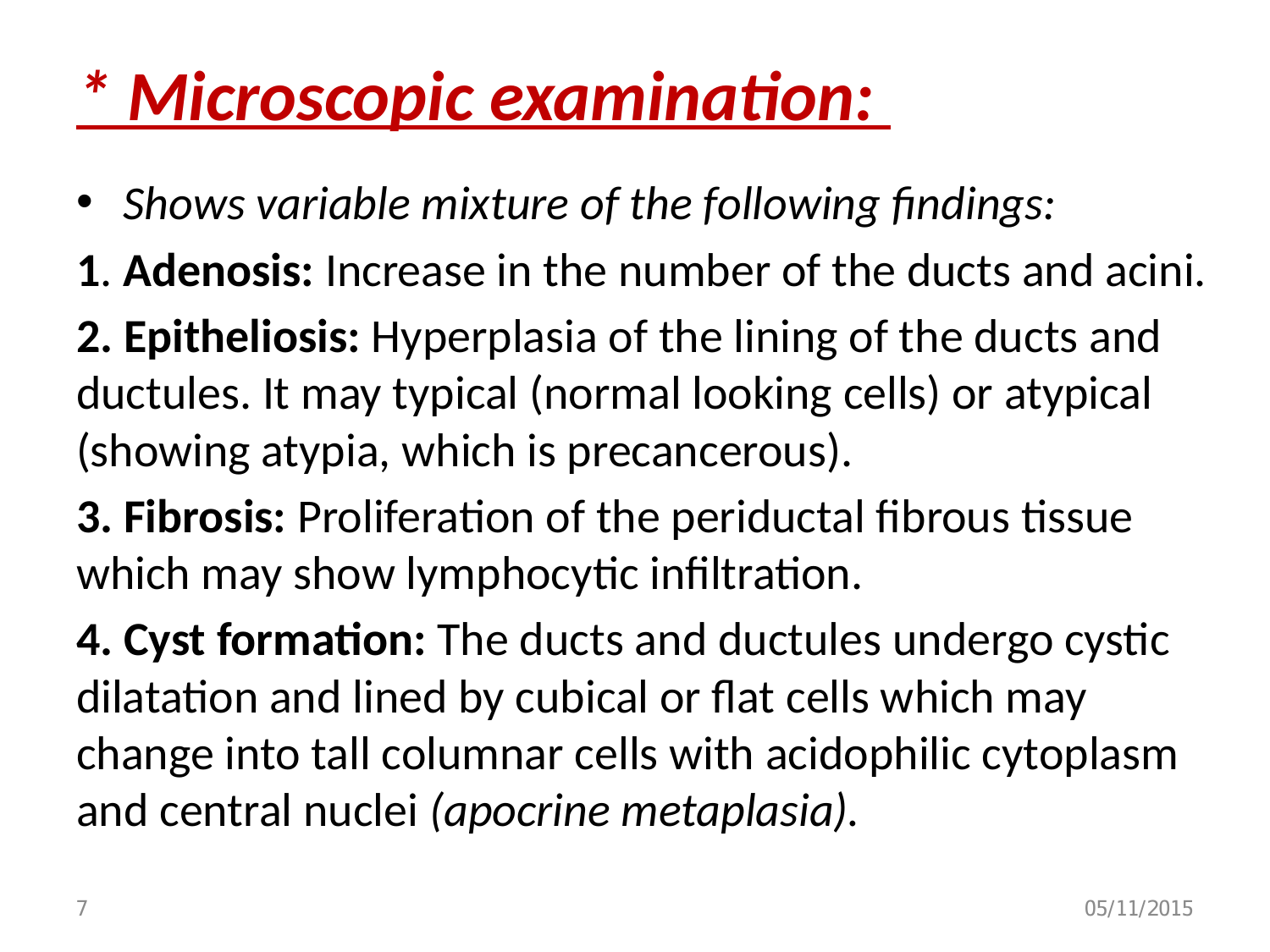

# * Microscopic examination:
Shows variable mixture of the following findings:
1. Adenosis: Increase in the number of the ducts and acini.
2. Epitheliosis: Hyperplasia of the lining of the ducts and ductules. It may typical (normal looking cells) or atypical (showing atypia, which is precancerous).
3. Fibrosis: Proliferation of the periductal fibrous tissue which may show lymphocytic infiltration.
4. Cyst formation: The ducts and ductules undergo cystic dilatation and lined by cubical or flat cells which may change into tall columnar cells with acidophilic cytoplasm and central nuclei (apocrine metaplasia).

7
05/11/2015